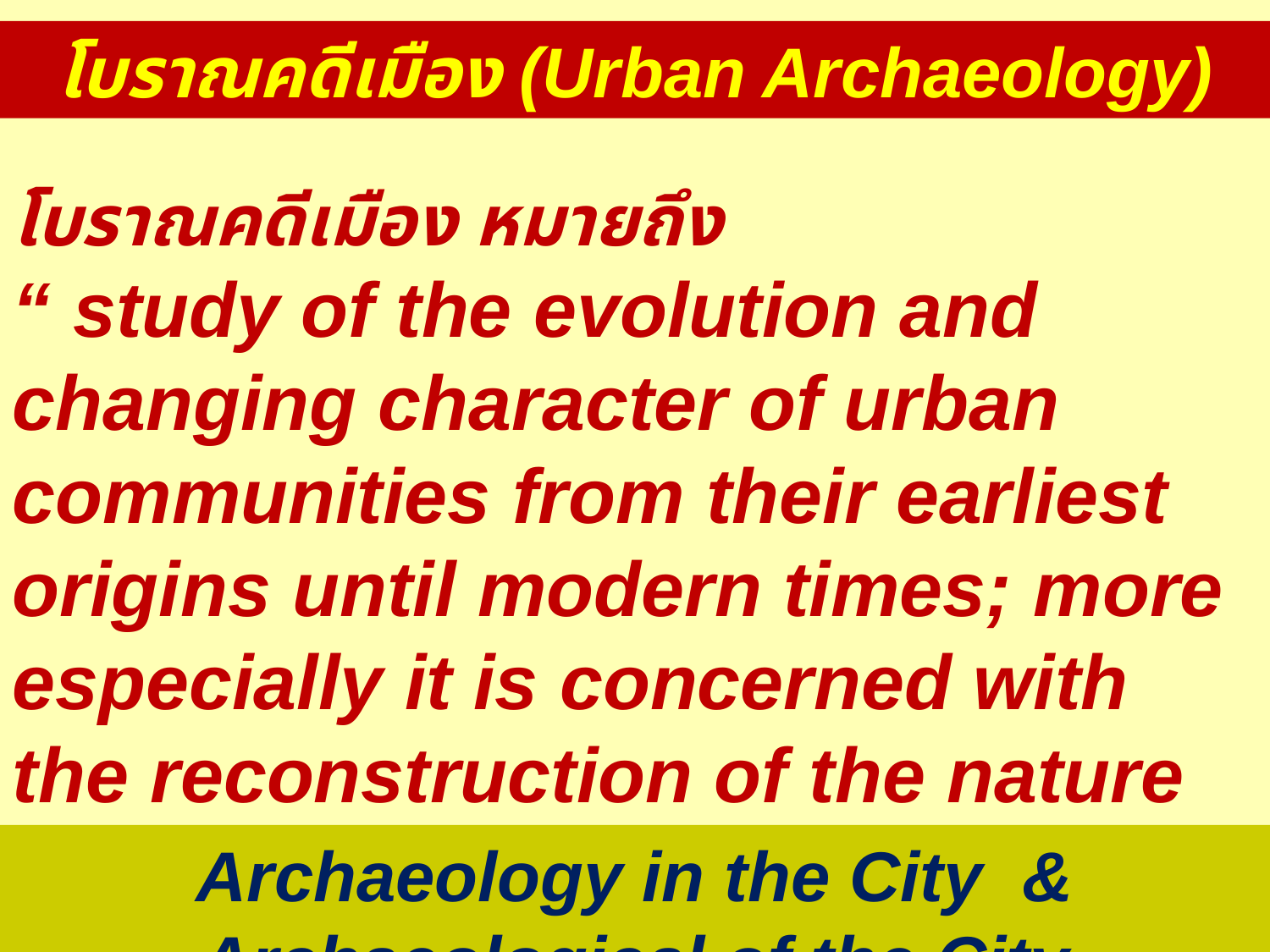

โบราณคดีเมือง (Urban Archaeology)
โบราณคดีเมือง หมายถึง
“ study of the evolution and changing character of urban communities from their earliest origins until modern times; more especially it is concerned with the reconstruction of the nature and human environment within which and as part of with human actions take place”
Archaeology in the City  & Archaeological of the City